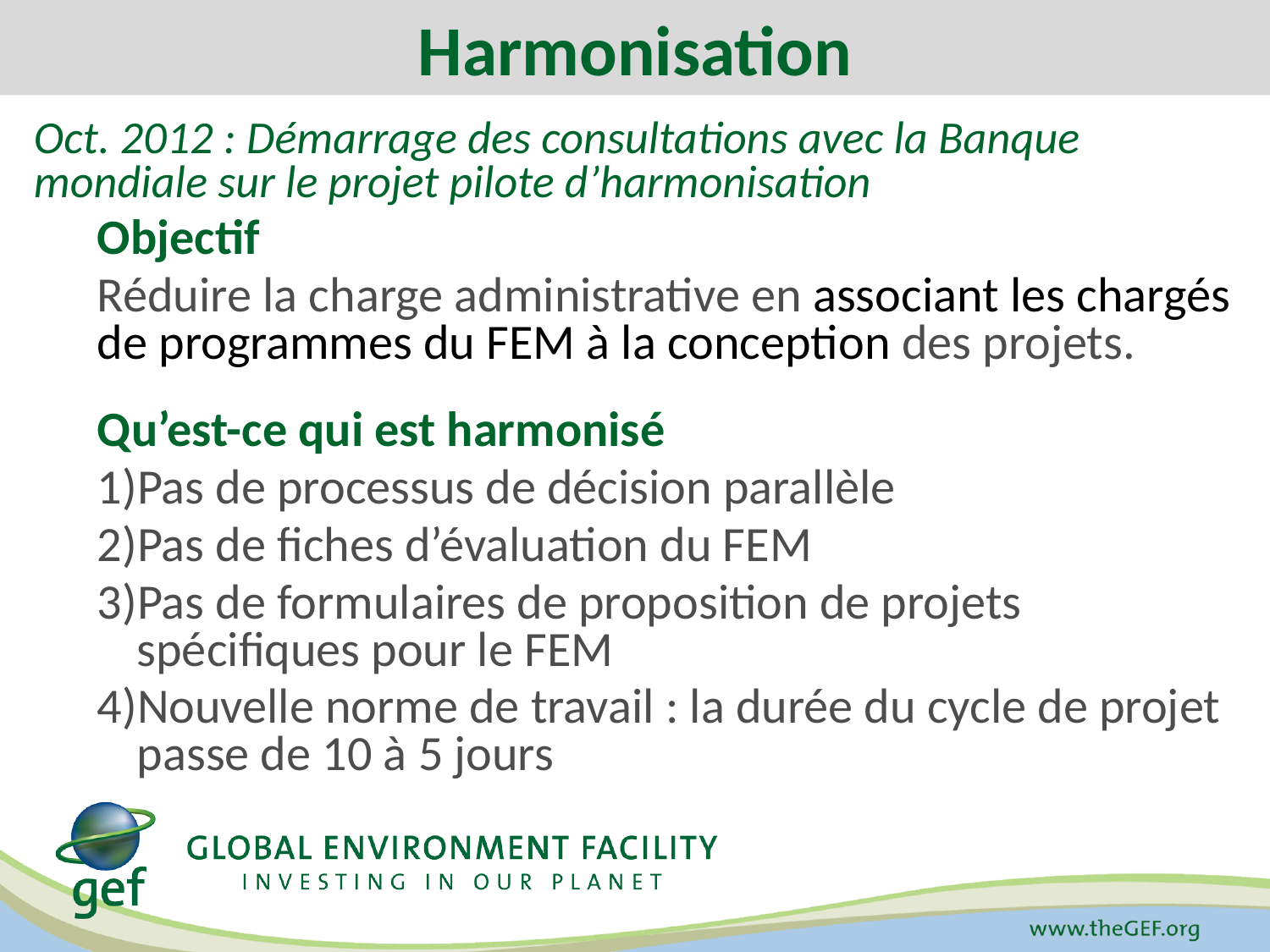

Harmonisation
Oct. 2012 : Démarrage des consultations avec la Banque mondiale sur le projet pilote d’harmonisation
Objectif
Réduire la charge administrative en associant les chargés de programmes du FEM à la conception des projets.

Qu’est-ce qui est harmonisé
Pas de processus de décision parallèle
Pas de fiches d’évaluation du FEM
Pas de formulaires de proposition de projets spécifiques pour le FEM
Nouvelle norme de travail : la durée du cycle de projet passe de 10 à 5 jours